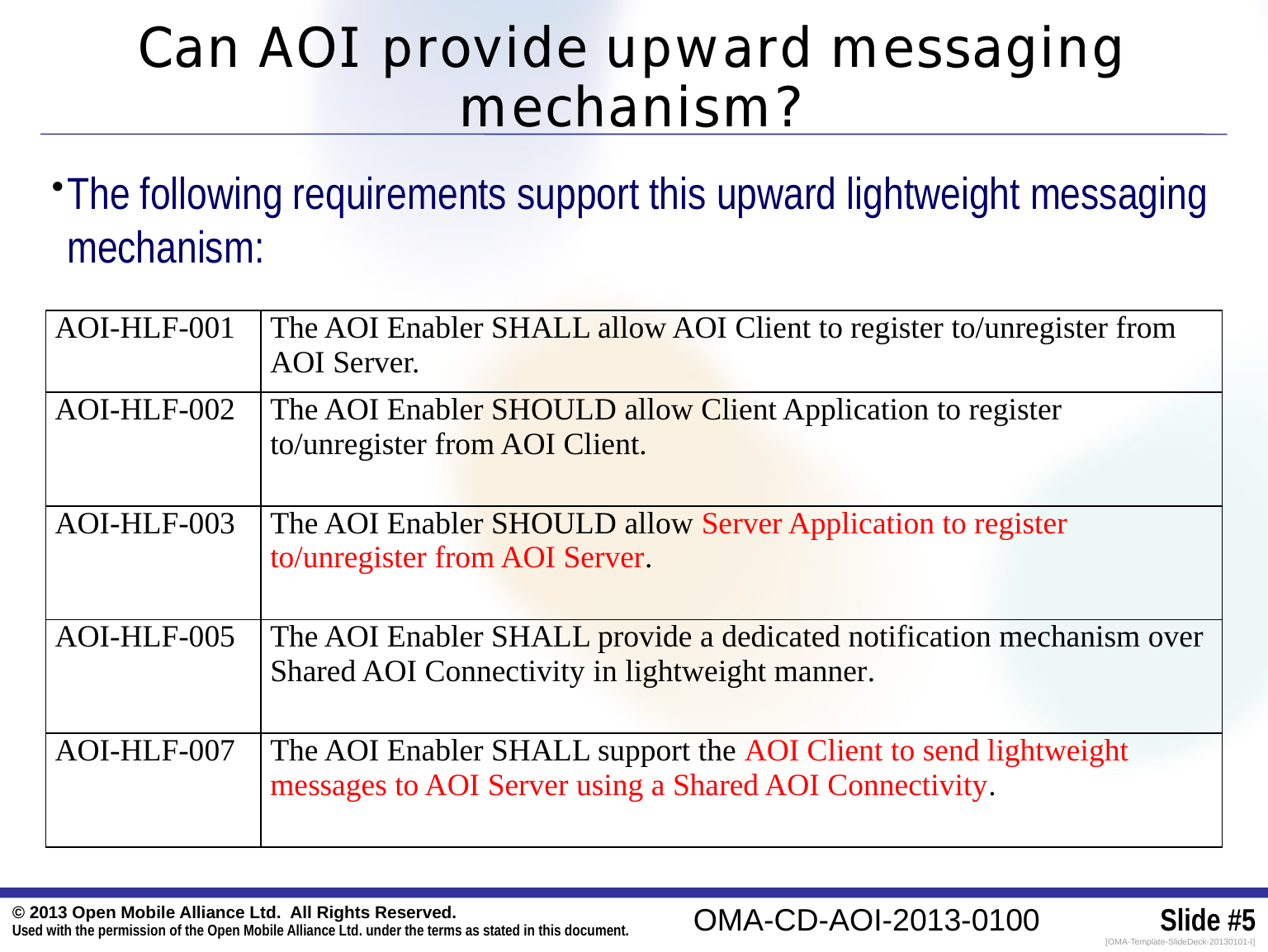

# Can AOI provide upward messaging mechanism?
The following requirements support this upward lightweight messaging mechanism:

| AOI-HLF-001 | The AOI Enabler SHALL allow AOI Client to register to/unregister from AOI Server. |
| --- | --- |
| AOI-HLF-002 | The AOI Enabler SHOULD allow Client Application to register to/unregister from AOI Client. |
| AOI-HLF-003 | The AOI Enabler SHOULD allow Server Application to register to/unregister from AOI Server. |
| AOI-HLF-005 | The AOI Enabler SHALL provide a dedicated notification mechanism over Shared AOI Connectivity in lightweight manner. |
| AOI-HLF-007 | The AOI Enabler SHALL support the AOI Client to send lightweight messages to AOI Server using a Shared AOI Connectivity. |